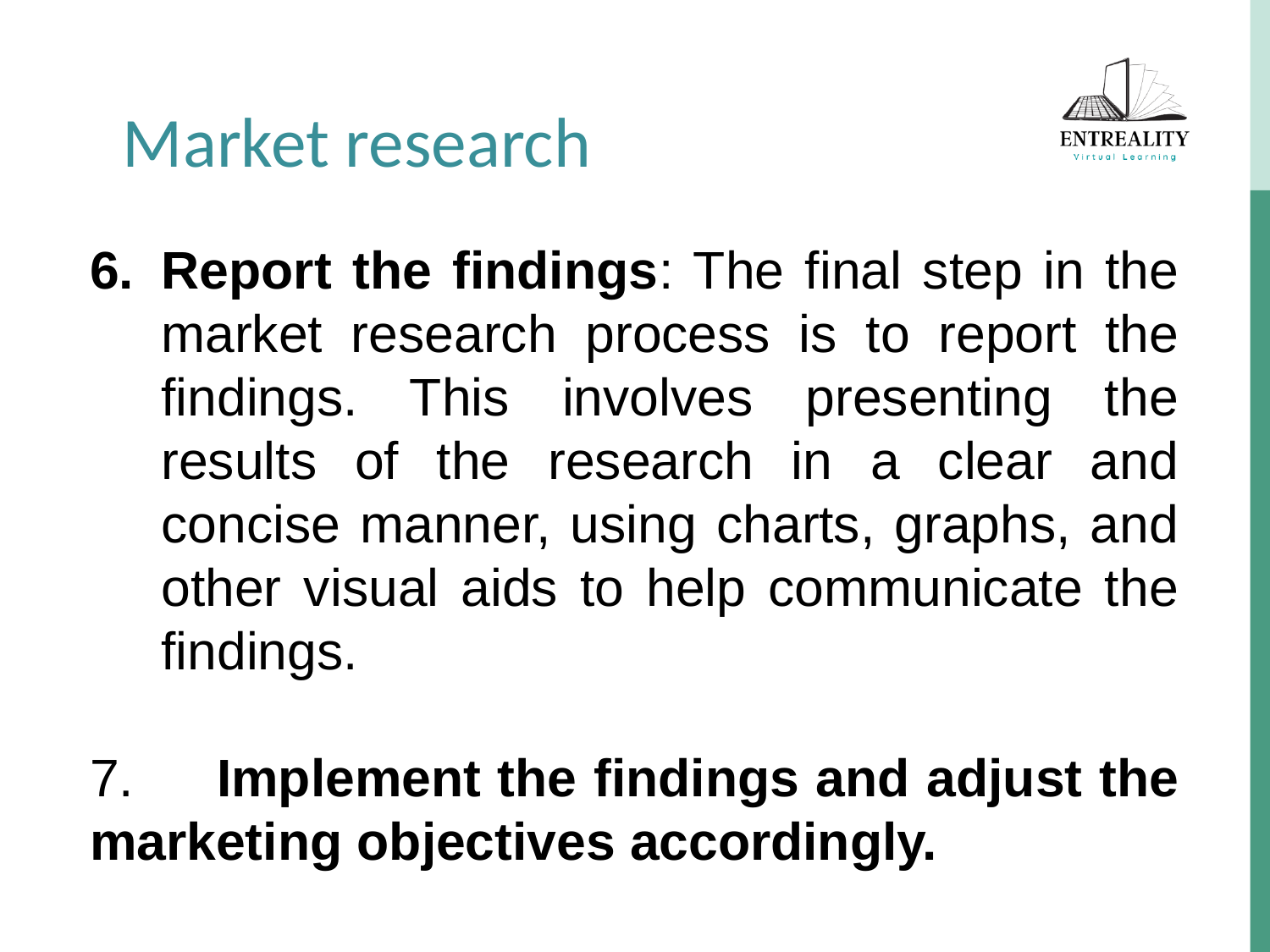

Market research
Report the findings: The final step in the market research process is to report the findings. This involves presenting the results of the research in a clear and concise manner, using charts, graphs, and other visual aids to help communicate the findings.

7.	Implement the findings and adjust the marketing objectives accordingly.